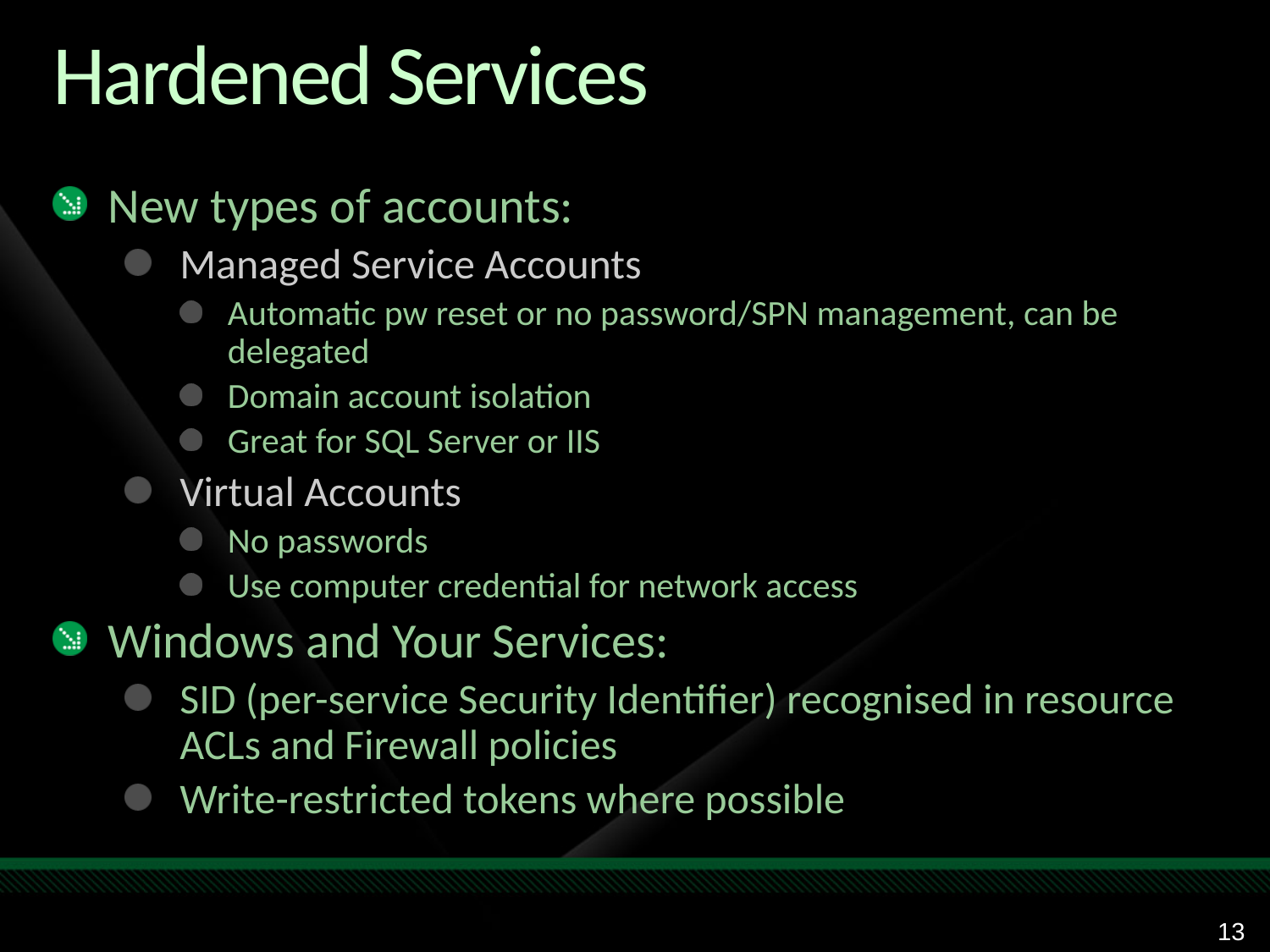

# Hardened Services
New types of accounts:
Managed Service Accounts
Automatic pw reset or no password/SPN management, can be delegated
Domain account isolation
Great for SQL Server or IIS
Virtual Accounts
No passwords
Use computer credential for network access
Windows and Your Services:
SID (per-service Security Identifier) recognised in resource ACLs and Firewall policies
Write-restricted tokens where possible